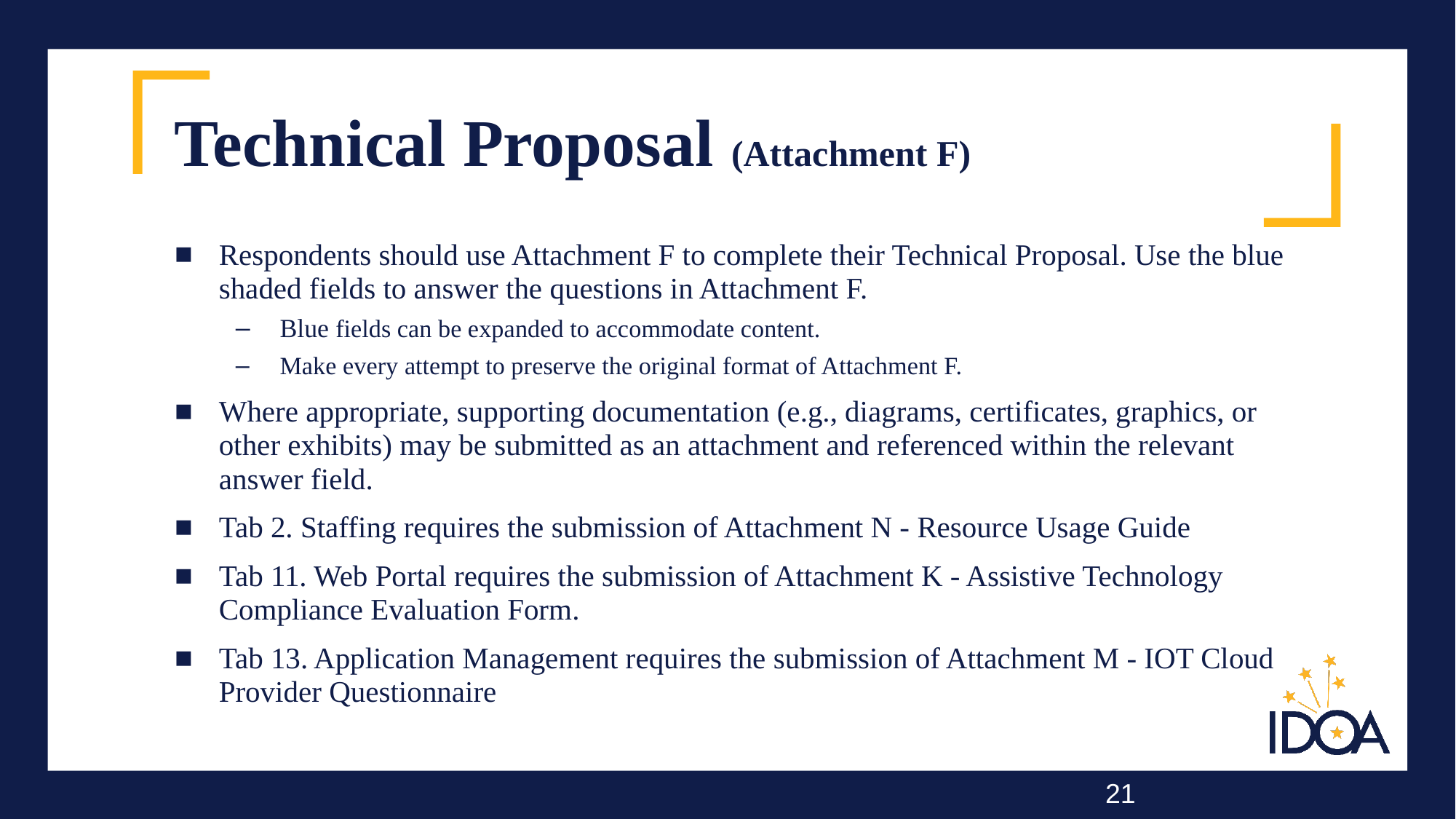

# Technical Proposal (Attachment F)
Respondents should use Attachment F to complete their Technical Proposal. Use the blue shaded fields to answer the questions in Attachment F.
Blue fields can be expanded to accommodate content.
Make every attempt to preserve the original format of Attachment F.
Where appropriate, supporting documentation (e.g., diagrams, certificates, graphics, or other exhibits) may be submitted as an attachment and referenced within the relevant answer field.
Tab 2. Staffing requires the submission of Attachment N - Resource Usage Guide
Tab 11. Web Portal requires the submission of Attachment K - Assistive Technology Compliance Evaluation Form.
Tab 13. Application Management requires the submission of Attachment M - IOT Cloud Provider Questionnaire
21